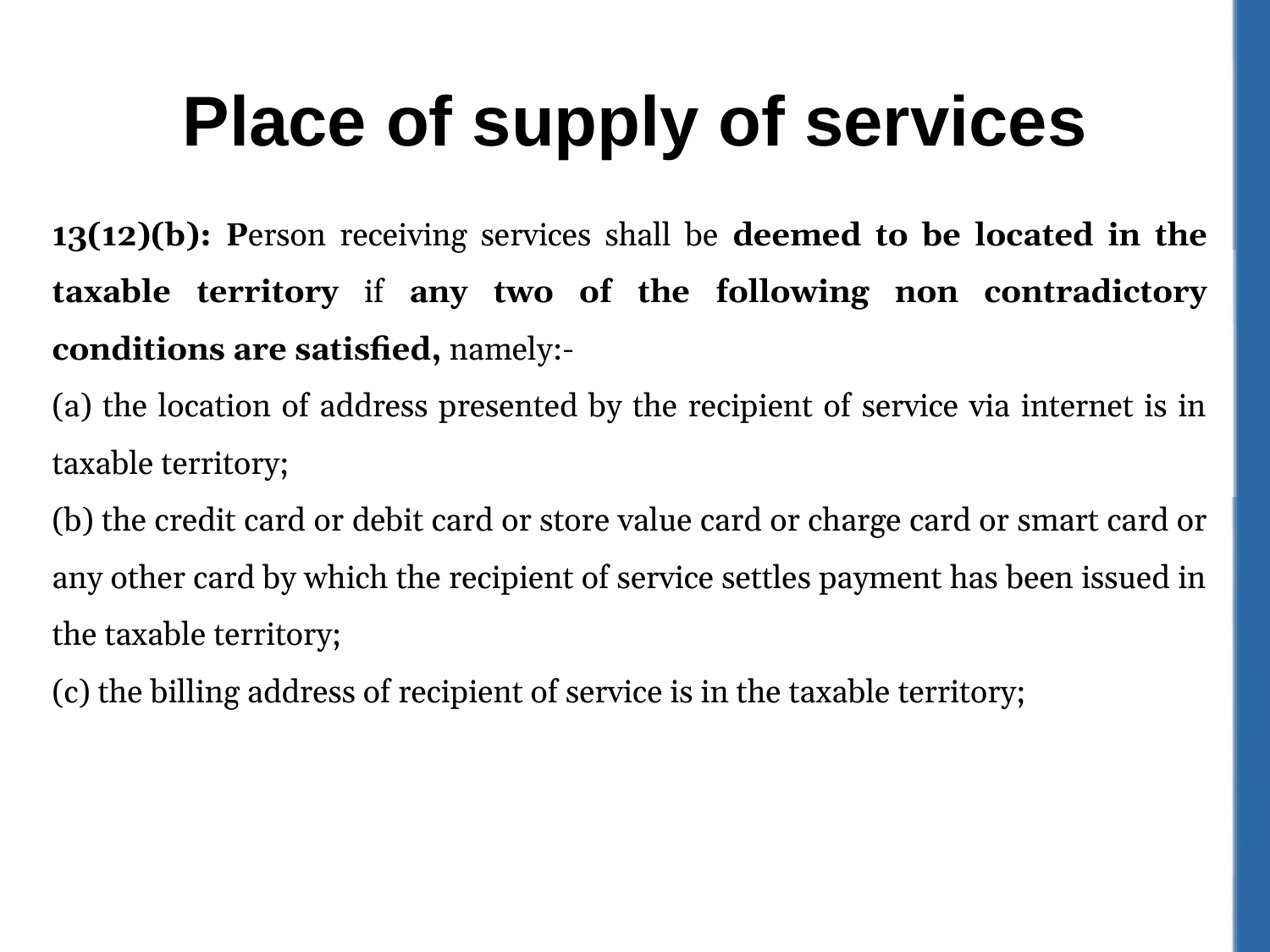

# Place of supply of services
13(12)(b): Person receiving services shall be deemed to be located in the taxable territory if any two of the following non contradictory conditions are satisfied, namely:-
(a) the location of address presented by the recipient of service via internet is in taxable territory;
(b) the credit card or debit card or store value card or charge card or smart card or any other card by which the recipient of service settles payment has been issued in the taxable territory;
(c) the billing address of recipient of service is in the taxable territory;